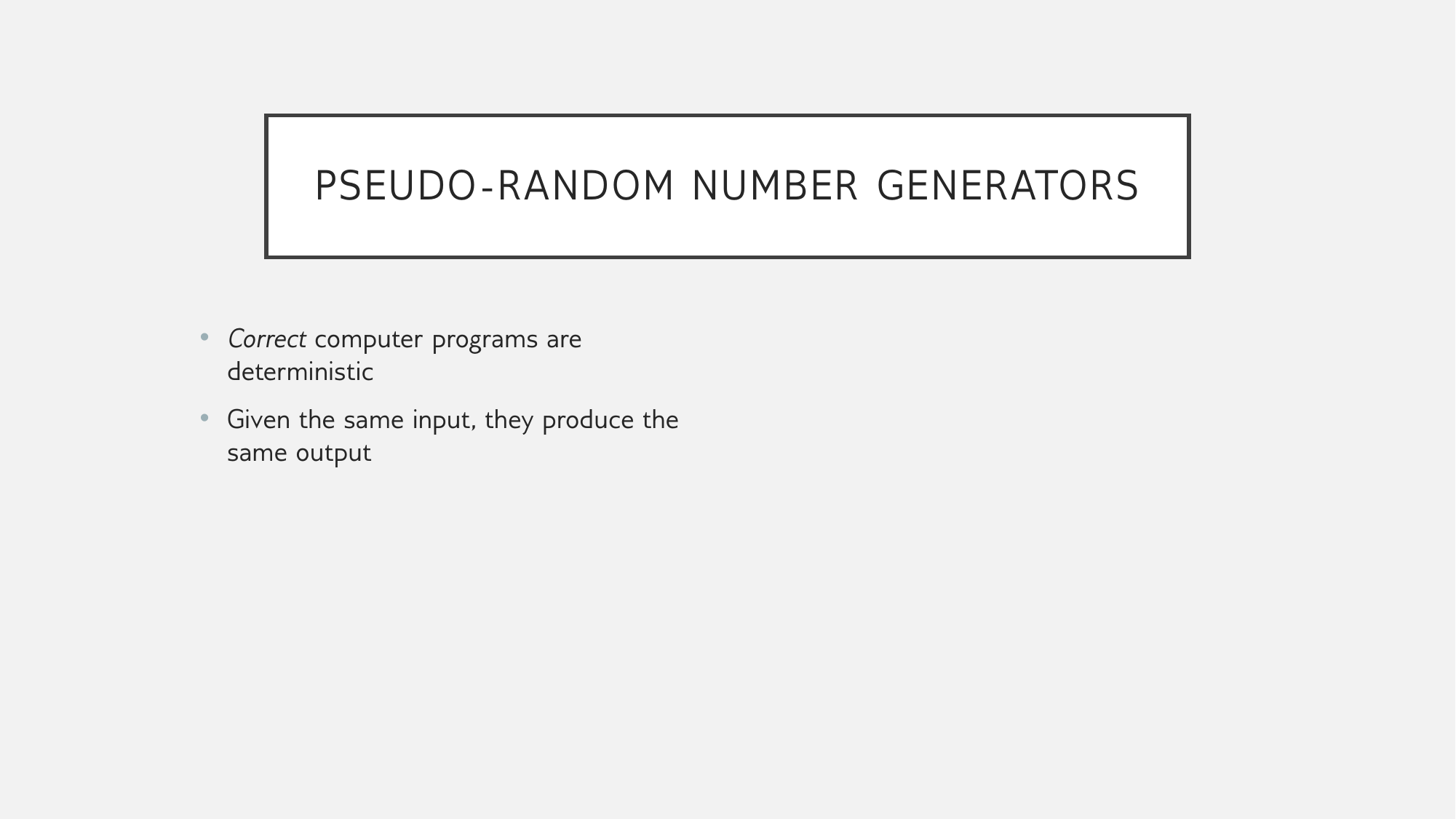

# Pseudo-Random Number Generators
Correct computer programs are deterministic
Given the same input, they produce the same output